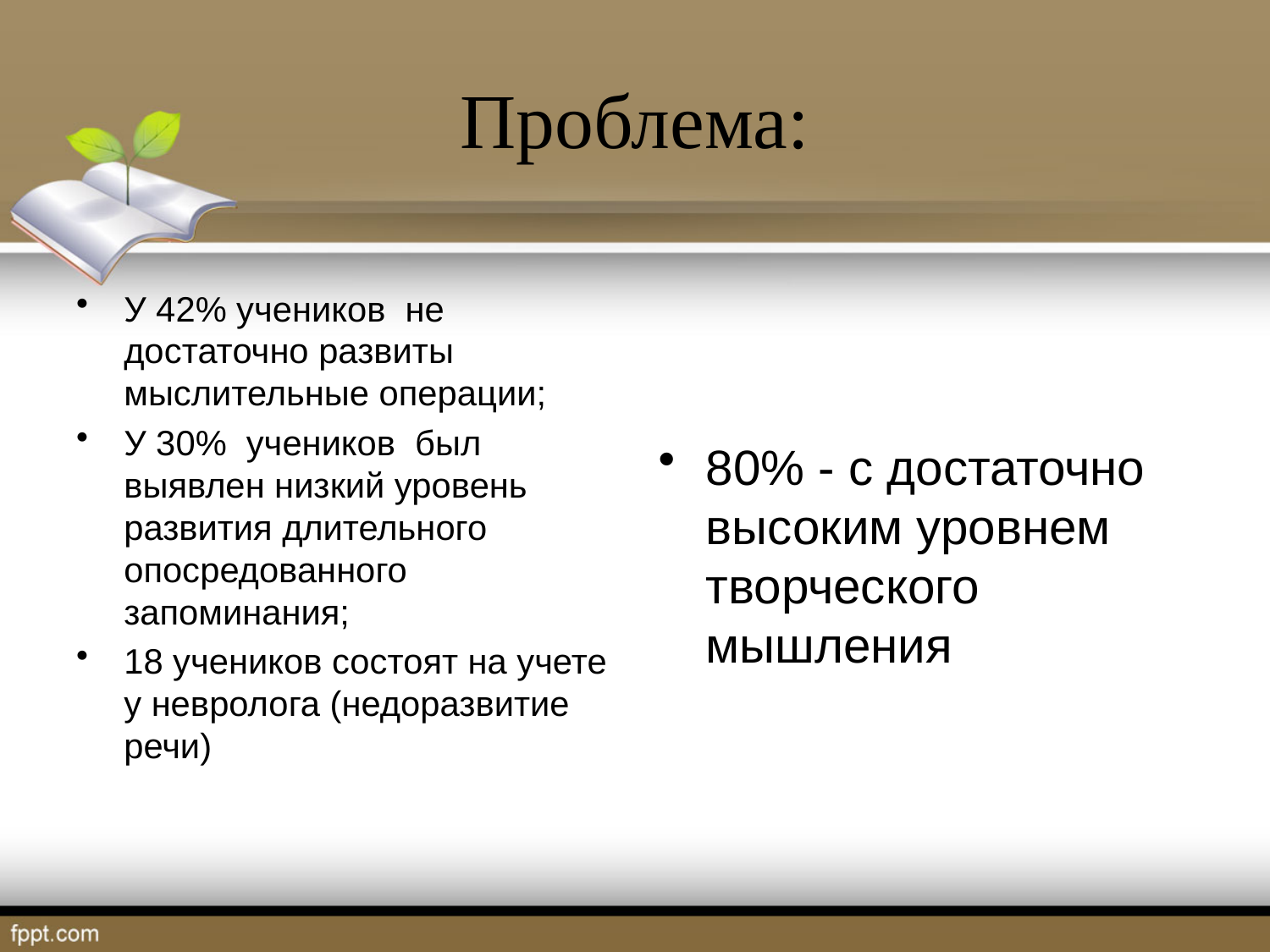

# Проблема:

У 42% учеников  не достаточно развиты мыслительные операции;
У 30%  учеников  был выявлен низкий уровень развития длительного опосредованного запоминания;
18 учеников состоят на учете у невролога (недоразвитие речи)

80% - с достаточно высоким уровнем творческого мышления